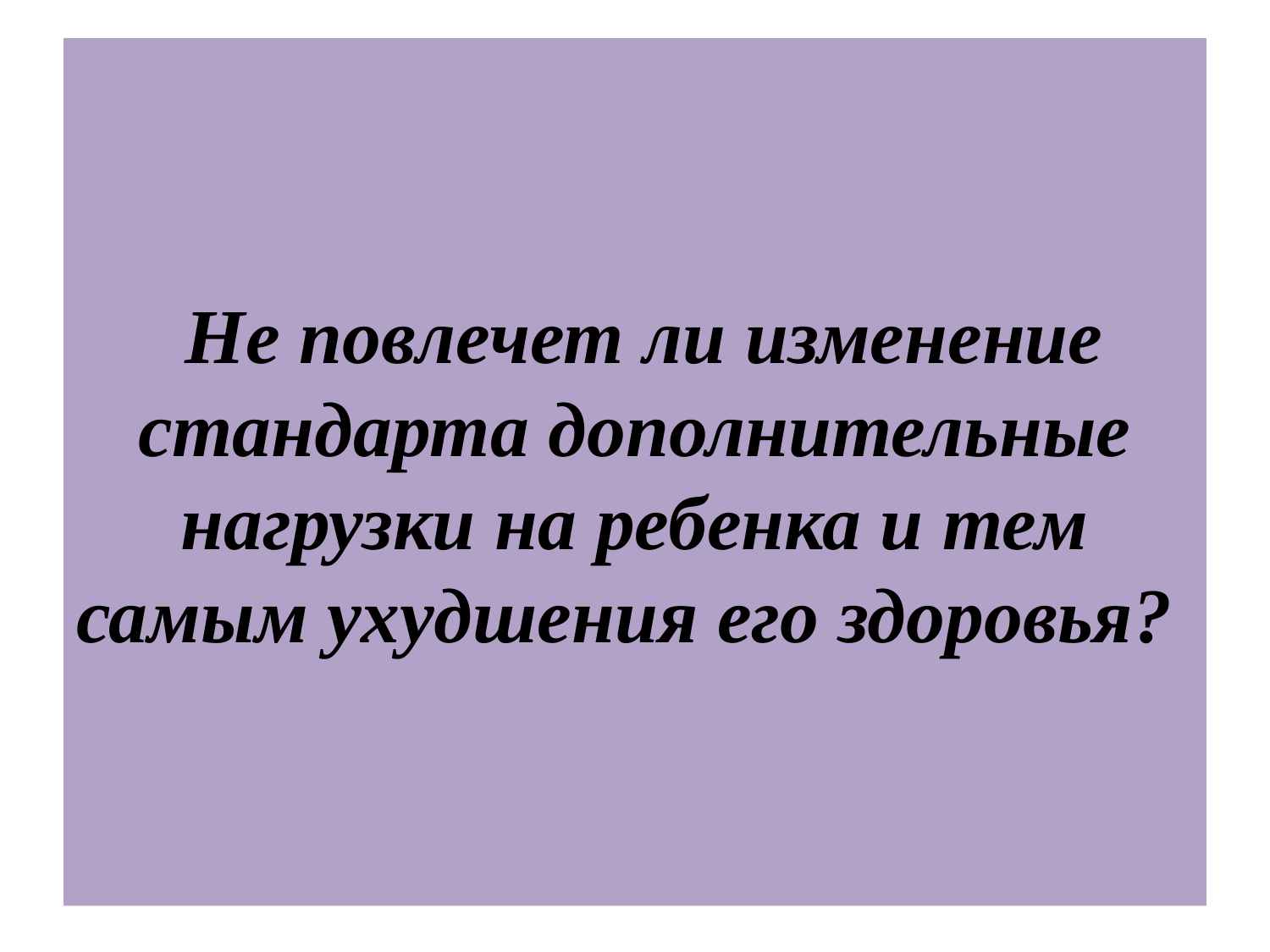

# Не повлечет ли изменение стандарта дополнительные нагрузки на ребенка и тем самым ухудшения его здоровья?